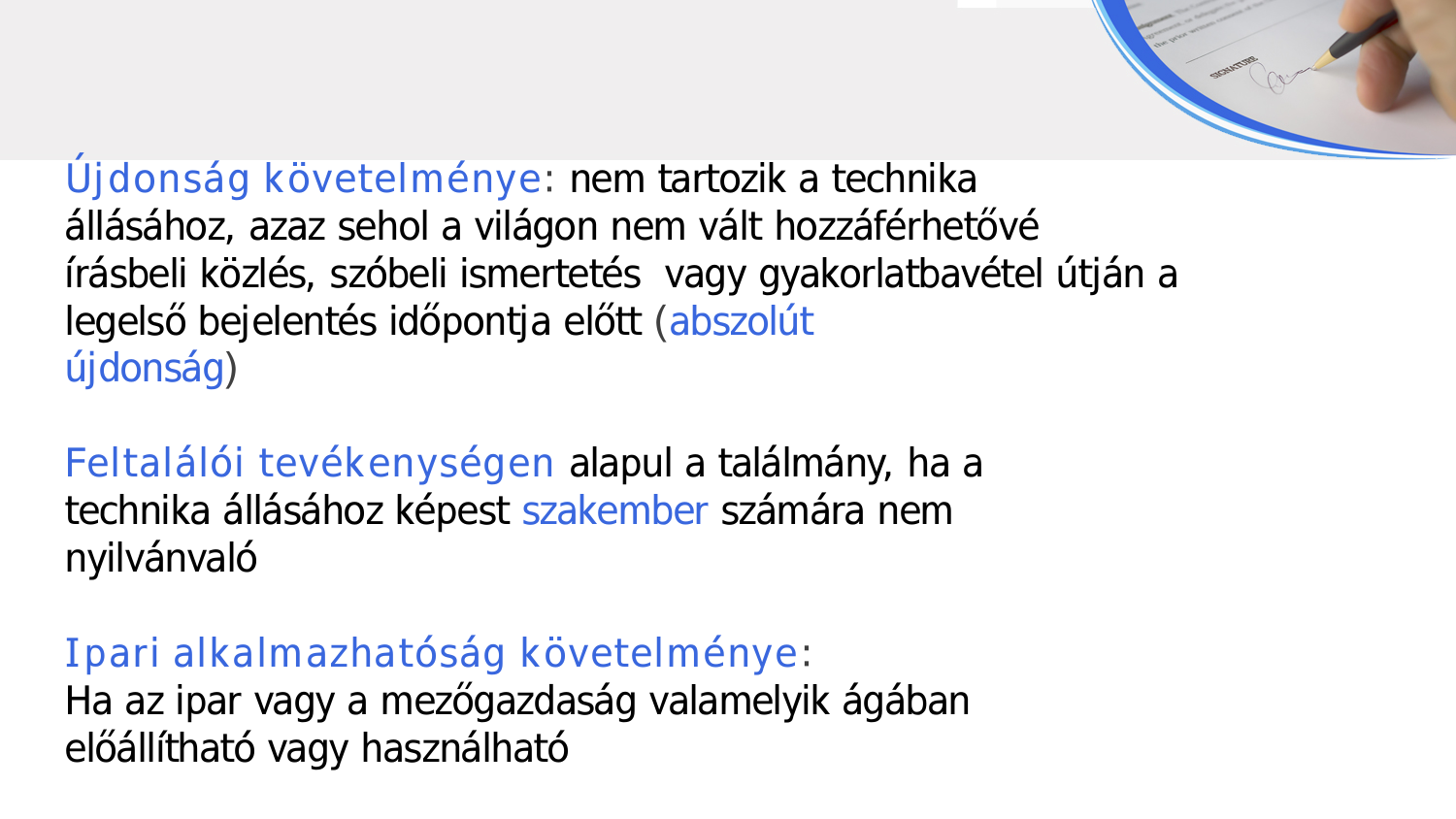

Újdonság követelménye: nem tartozik a technika
állásához, azaz sehol a világon nem vált hozzáférhetővé
írásbeli közlés, szóbeli ismertetés  vagy gyakorlatbavétel útján a legelső bejelentés időpontja előtt (abszolút
újdonság)

Feltalálói tevékenységen alapul a találmány, ha a
technika állásához képest szakember számára nem
nyilvánvaló

Ipari alkalmazhatóság követelménye:
Ha az ipar vagy a mezőgazdaság valamelyik ágában
előállítható vagy használható